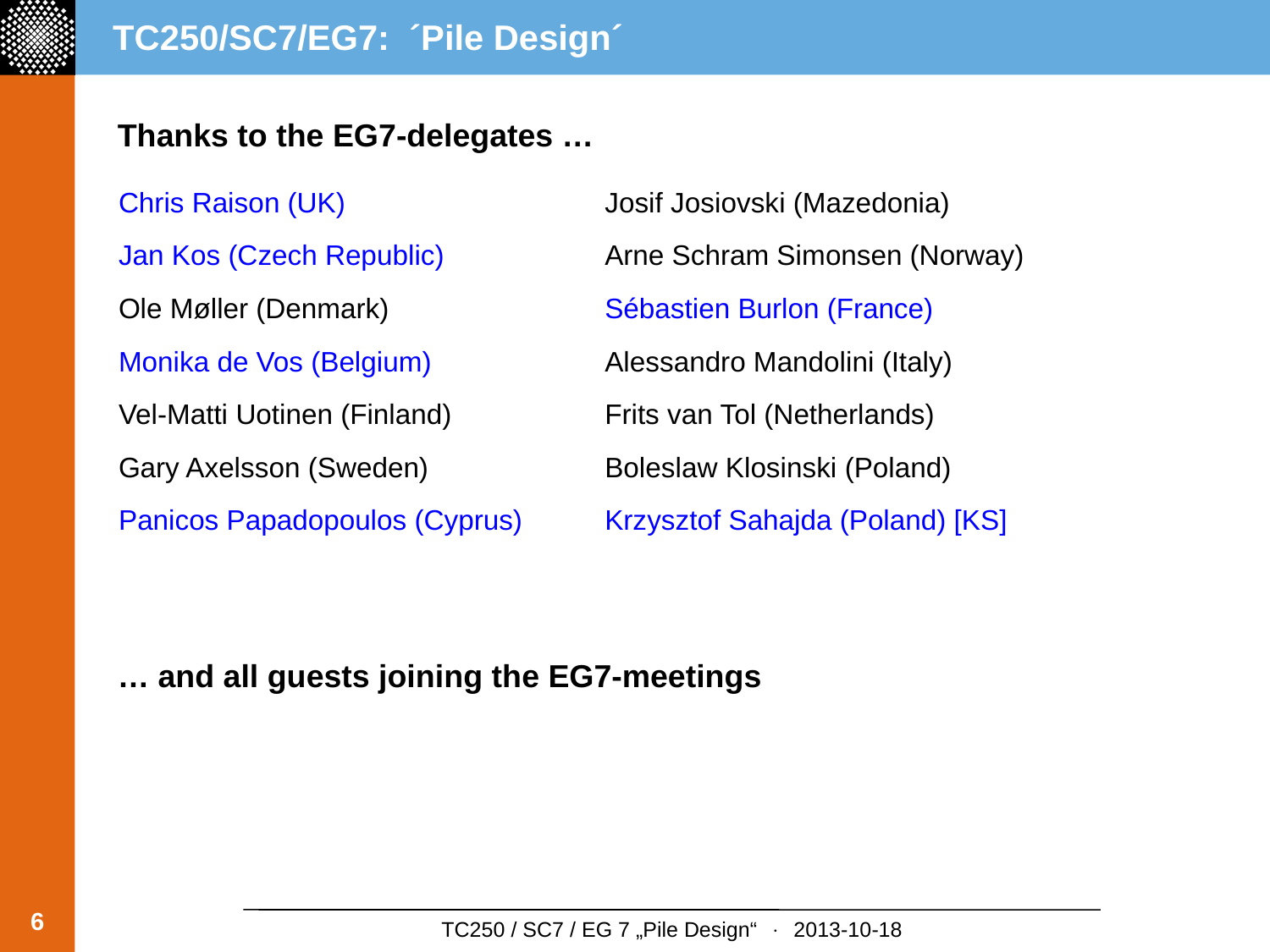

TC250/SC7/EG7:  ´Pile Design´
Thanks to the EG7-delegates …
Chris Raison (UK)
Jan Kos (Czech Republic)
Ole Møller (Denmark)
Monika de Vos (Belgium)
Vel-Matti Uotinen (Finland)
Gary Axelsson (Sweden)
Panicos Papadopoulos (Cyprus)
Josif Josiovski (Mazedonia)
Arne Schram Simonsen (Norway)
Sébastien Burlon (France)
Alessandro Mandolini (Italy)
Frits van Tol (Netherlands)
Boleslaw Klosinski (Poland)
Krzysztof Sahajda (Poland) [KS]
… and all guests joining the EG7-meetings
6
TC250 / SC7 / EG 7 „Pile Design“  ⋅  2013-10-18